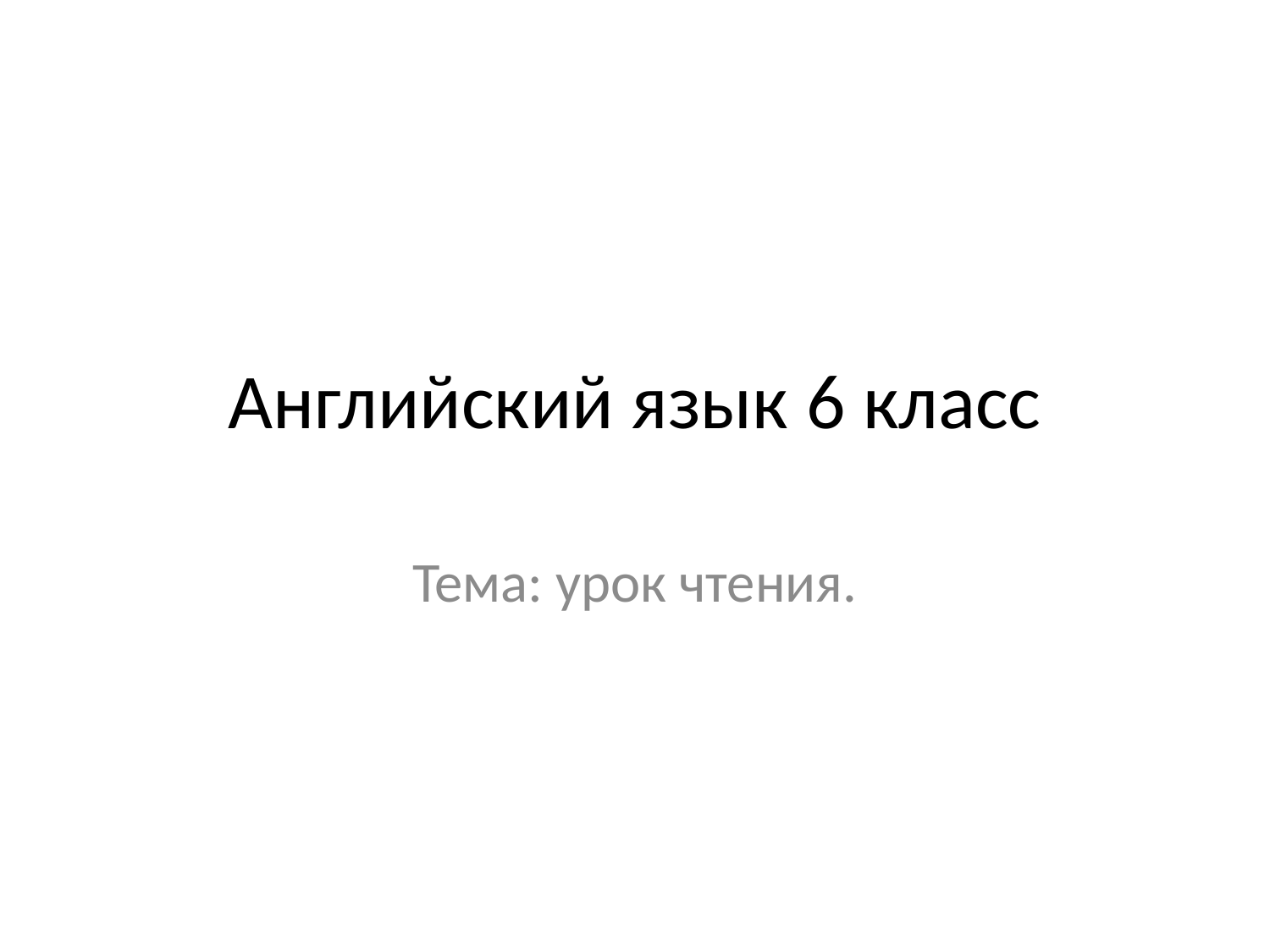

# Английский язык 6 класс
Тема: урок чтения.